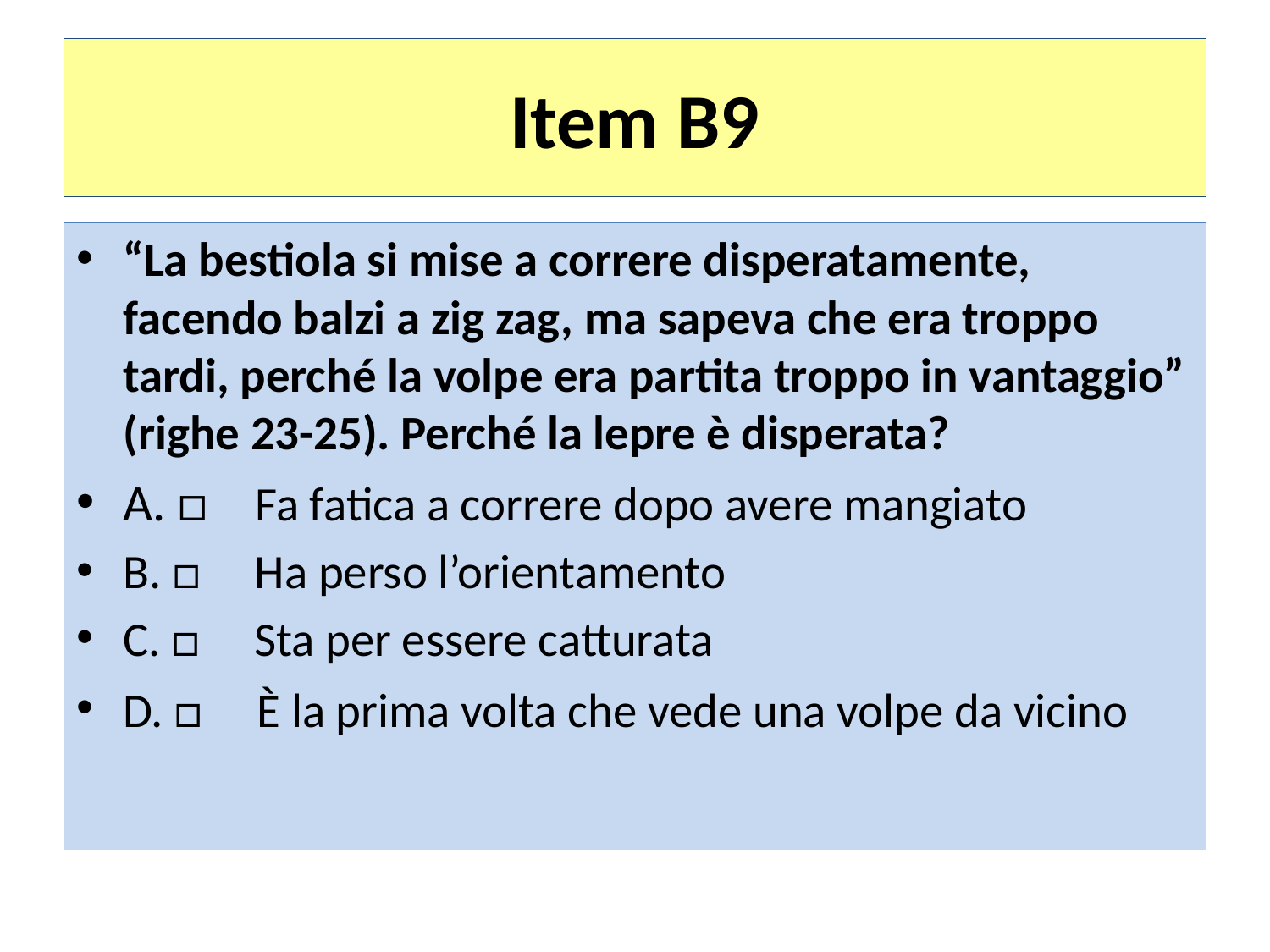

# Item B9
“La bestiola si mise a correre disperatamente, facendo balzi a zig zag, ma sapeva che era troppo tardi, perché la volpe era partita troppo in vantaggio” (righe 23-25). Perché la lepre è disperata?
A. □    Fa fatica a correre dopo avere mangiato
B. □     Ha perso l’orientamento
C. □     Sta per essere catturata
D. □     È la prima volta che vede una volpe da vicino